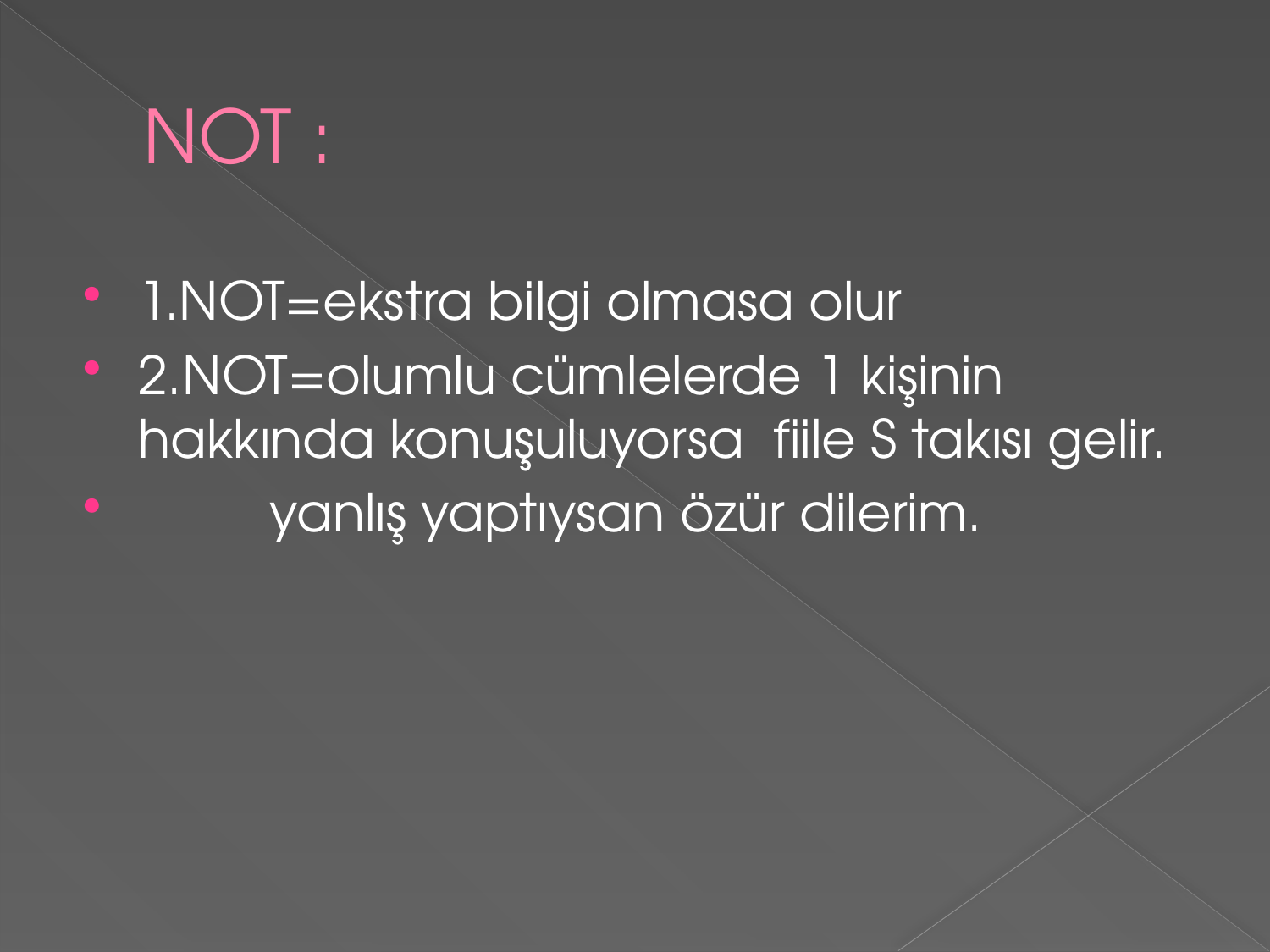

# NOT :
1.NOT=ekstra bilgi olmasa olur
2.NOT=olumlu cümlelerde 1 kişinin hakkında konuşuluyorsa  fiile S takısı gelir.
         yanlış yaptıysan özür dilerim.